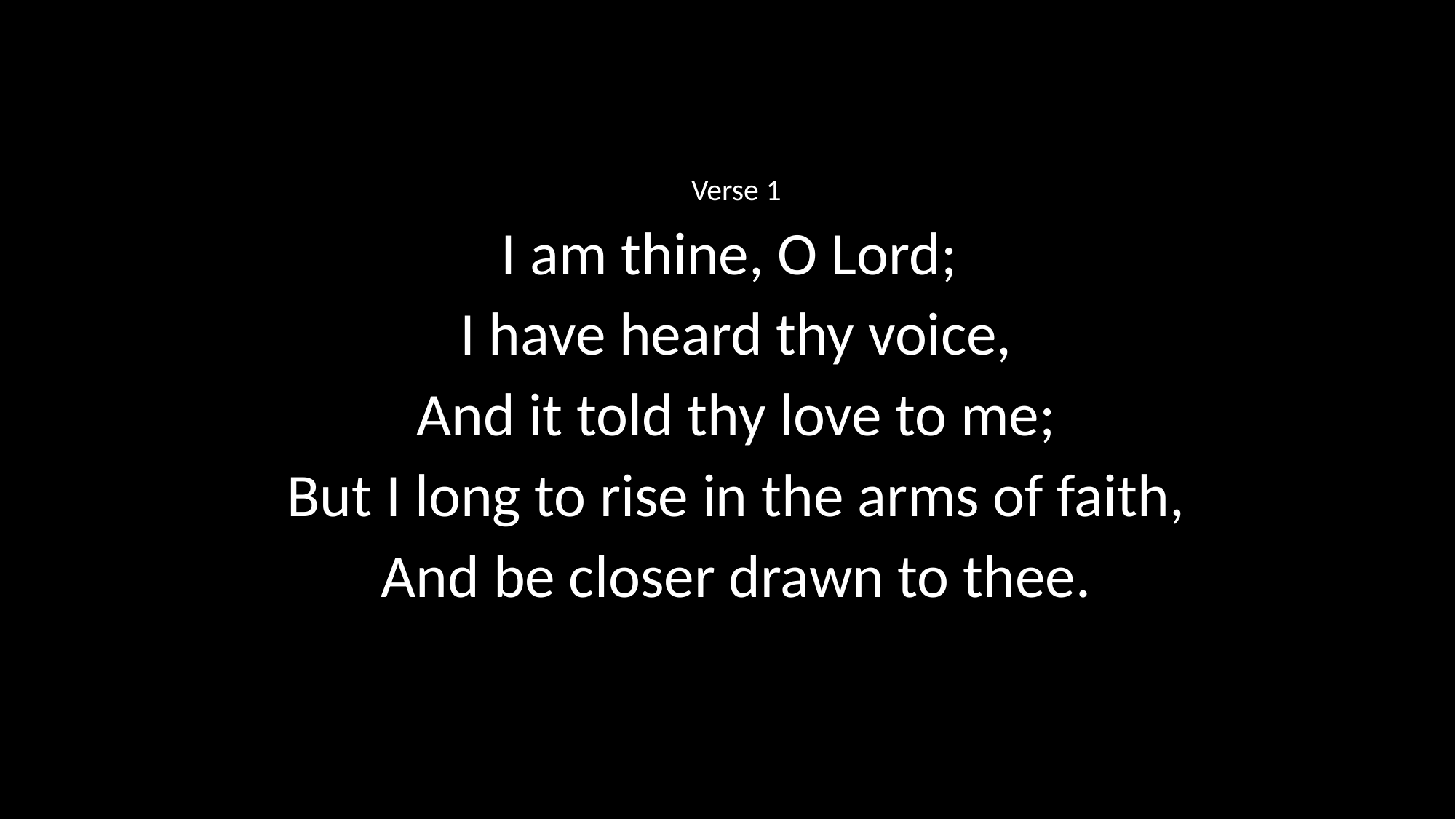

Verse 1
I am thine, O Lord;
I have heard thy voice,
And it told thy love to me;
But I long to rise in the arms of faith,
And be closer drawn to thee.